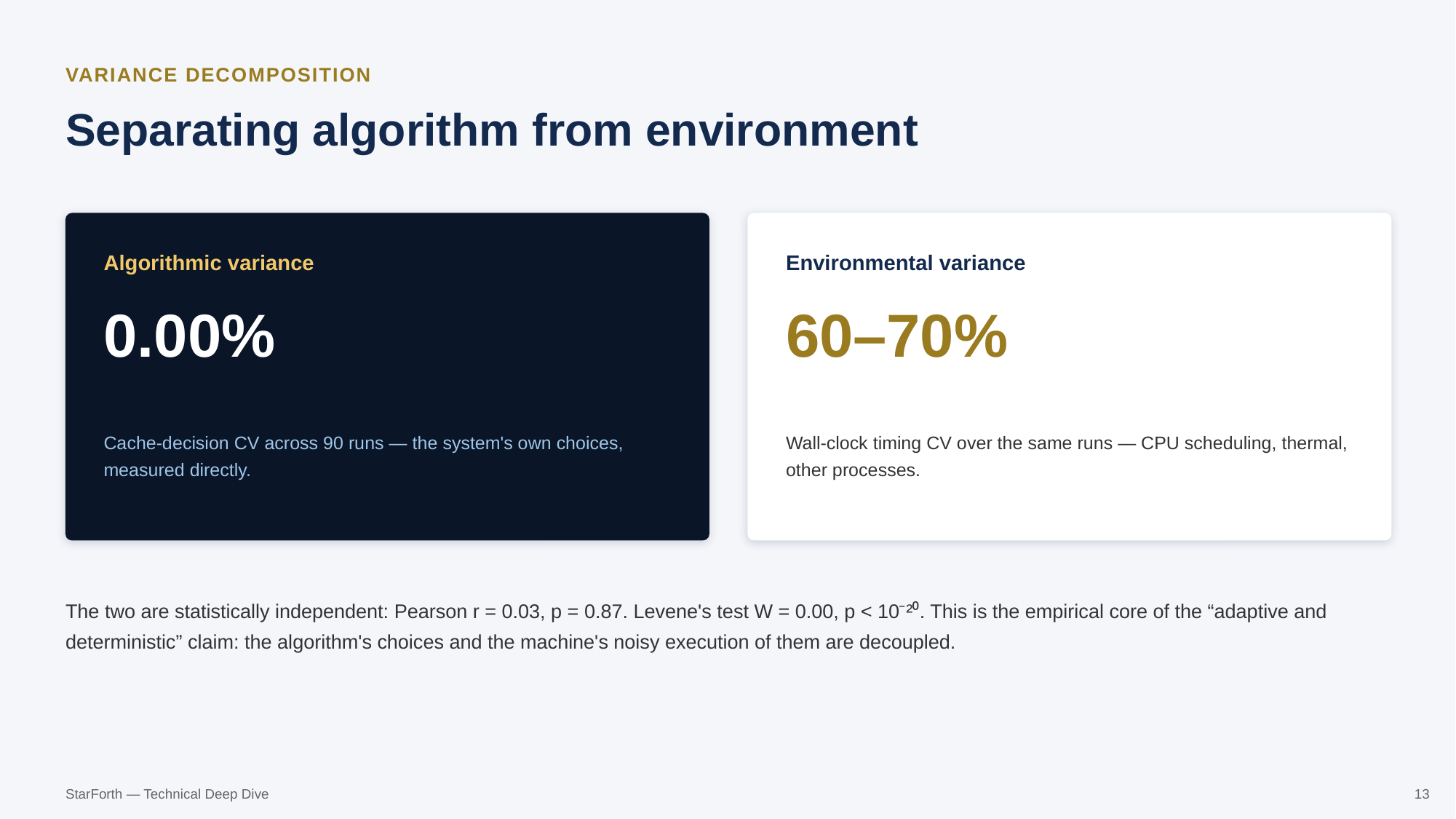

VARIANCE DECOMPOSITION
Separating algorithm from environment

Algorithmic variance
Environmental variance
0.00%
60–70%
Cache-decision CV across 90 runs — the system's own choices, measured directly.
Wall-clock timing CV over the same runs — CPU scheduling, thermal, other processes.
The two are statistically independent: Pearson r = 0.03, p = 0.87. Levene's test W = 0.00, p < 10⁻²⁰. This is the empirical core of the “adaptive and deterministic” claim: the algorithm's choices and the machine's noisy execution of them are decoupled.
StarForth — Technical Deep Dive
13